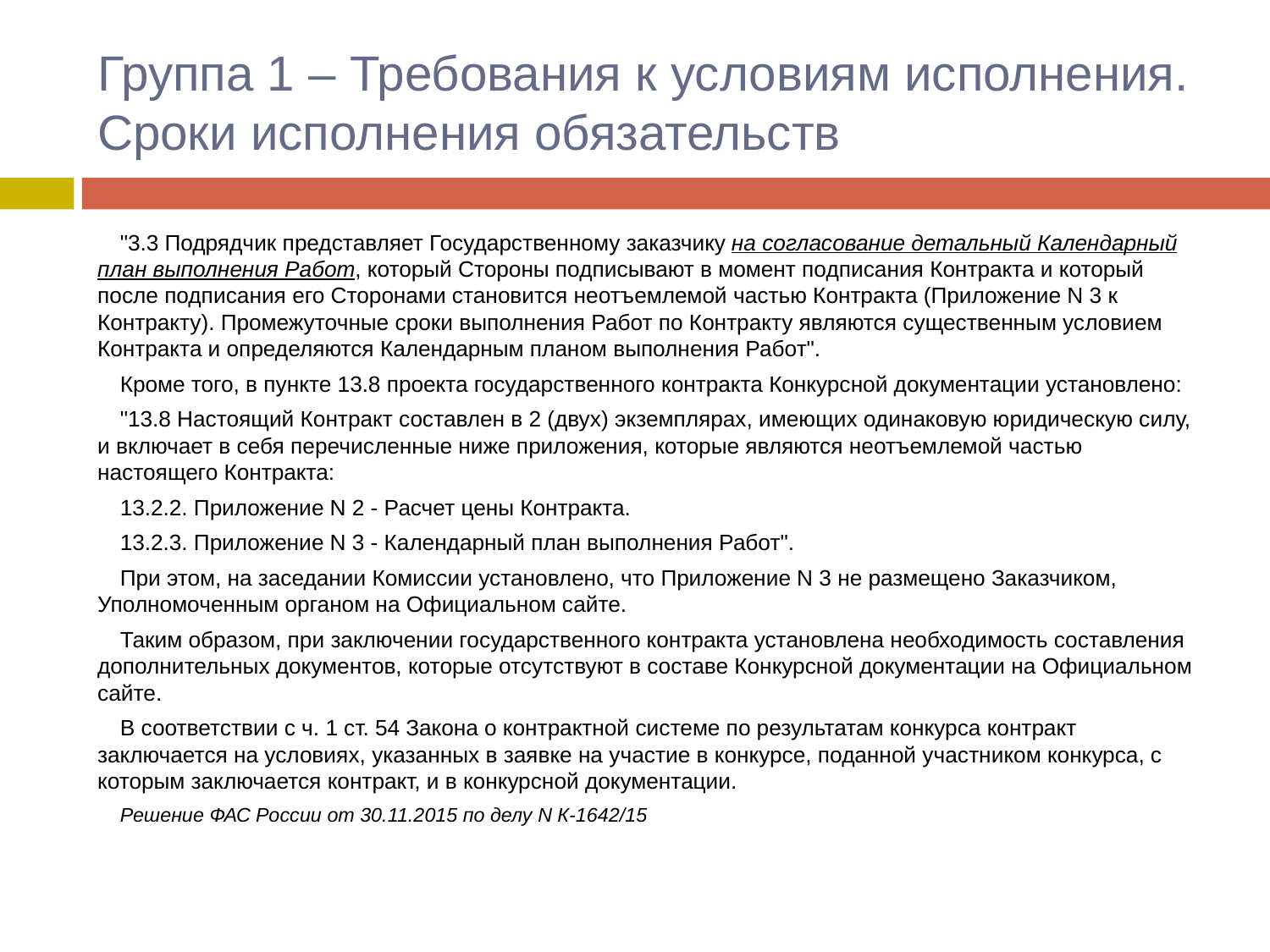

# Группа 1 – Требования к условиям исполнения. Сроки исполнения обязательств
"3.3 Подрядчик представляет Государственному заказчику на согласование детальный Календарный план выполнения Работ, который Стороны подписывают в момент подписания Контракта и который после подписания его Сторонами становится неотъемлемой частью Контракта (Приложение N 3 к Контракту). Промежуточные сроки выполнения Работ по Контракту являются существенным условием Контракта и определяются Календарным планом выполнения Работ".
Кроме того, в пункте 13.8 проекта государственного контракта Конкурсной документации установлено:
"13.8 Настоящий Контракт составлен в 2 (двух) экземплярах, имеющих одинаковую юридическую силу, и включает в себя перечисленные ниже приложения, которые являются неотъемлемой частью настоящего Контракта:
13.2.2. Приложение N 2 - Расчет цены Контракта.
13.2.3. Приложение N 3 - Календарный план выполнения Работ".
При этом, на заседании Комиссии установлено, что Приложение N 3 не размещено Заказчиком, Уполномоченным органом на Официальном сайте.
Таким образом, при заключении государственного контракта установлена необходимость составления дополнительных документов, которые отсутствуют в составе Конкурсной документации на Официальном сайте.
В соответствии с ч. 1 ст. 54 Закона о контрактной системе по результатам конкурса контракт заключается на условиях, указанных в заявке на участие в конкурсе, поданной участником конкурса, с которым заключается контракт, и в конкурсной документации.
Решение ФАС России от 30.11.2015 по делу N К-1642/15